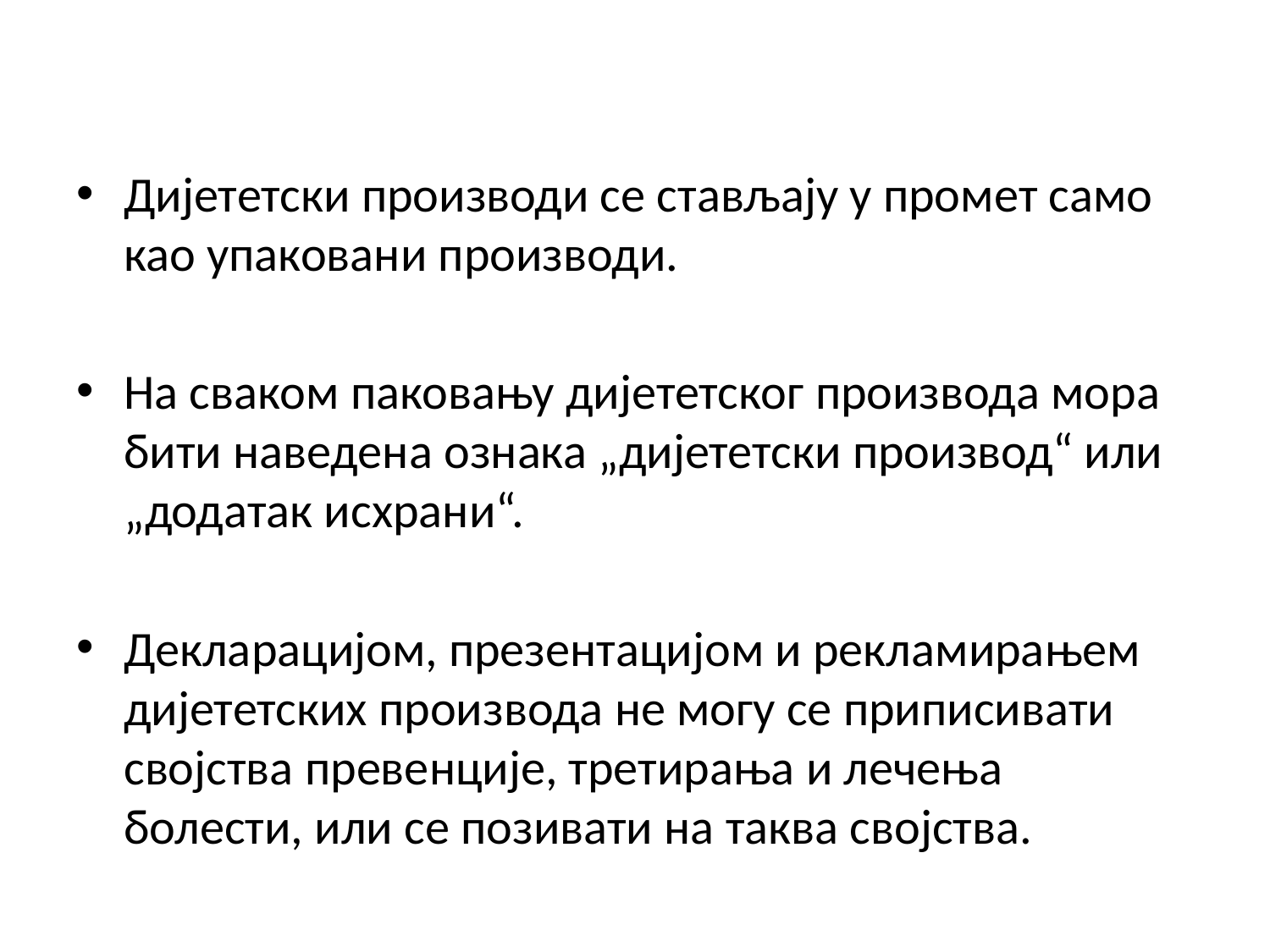

Дијететски производи се стављају у промет само као упаковани производи.

На сваком паковању дијететског производа мора бити наведена ознака „дијететски производ“ или „додатак исхрани“.

Декларацијом, презентацијом и рекламирањем дијететских производа не могу се приписивати својства превенције, третирања и лечења болести, или се позивати на таква својства.